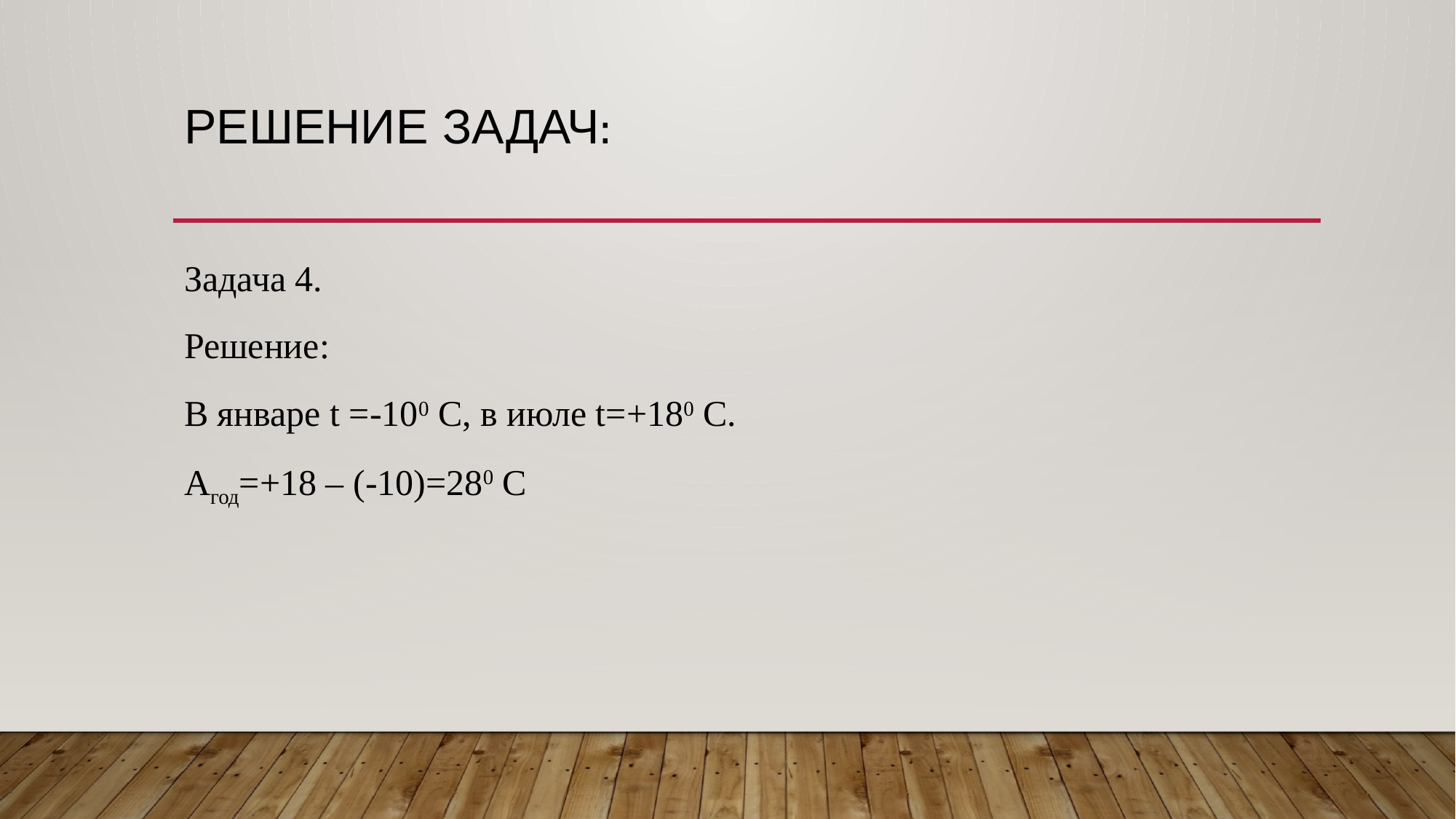

# Решение задач:
Задача 4.
Решение:
В январе t =-100 С, в июле t=+180 С.
Агод=+18 – (-10)=280 С